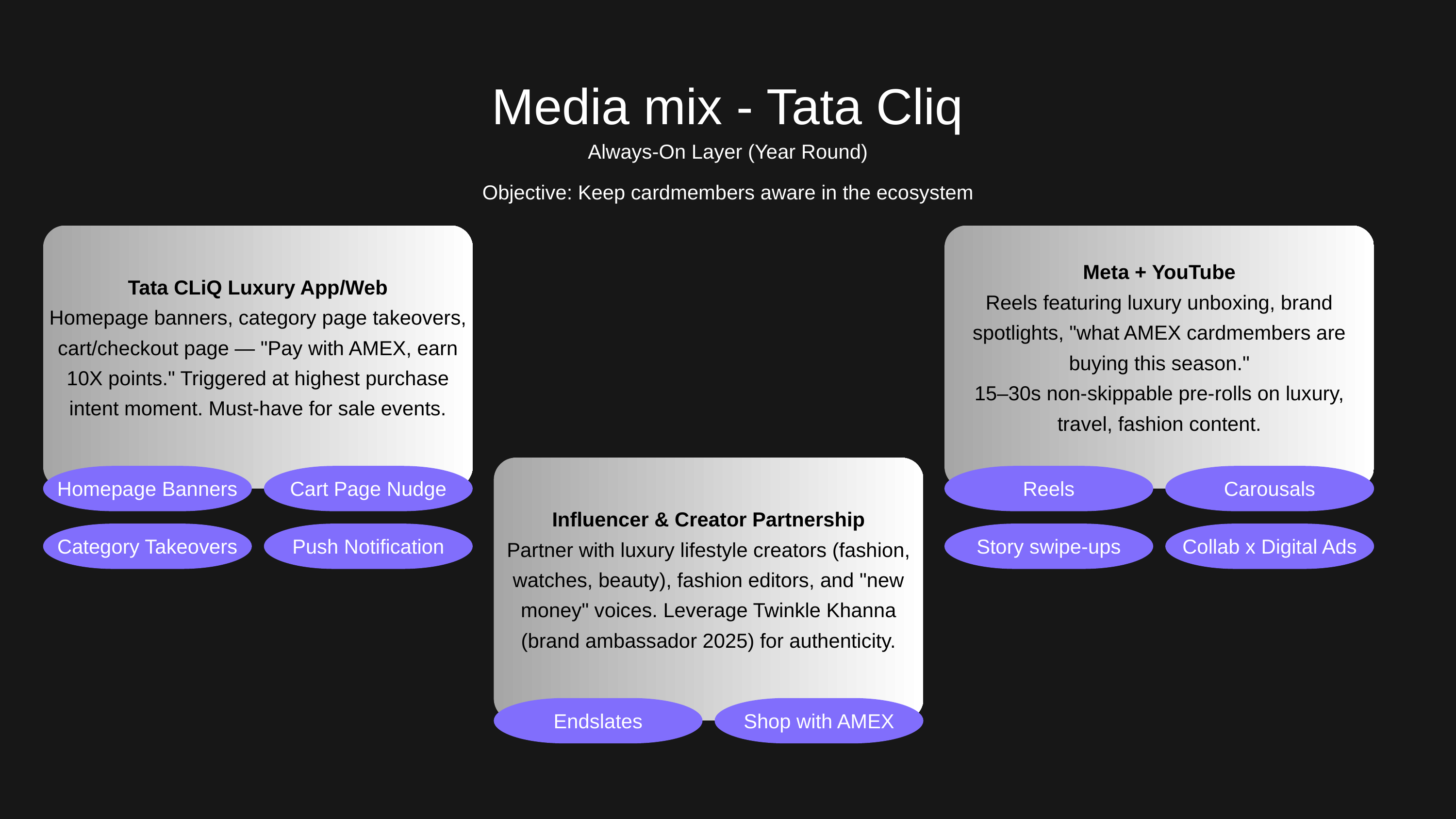

Media mix - Tata Cliq
Always-On Layer (Year Round)

Objective: Keep cardmembers aware in the ecosystem

Tata CLiQ Luxury App/Web
Homepage banners, category page takeovers, cart/checkout page — "Pay with AMEX, earn 10X points." Triggered at highest purchase intent moment. Must-have for sale events.

Meta + YouTube
Reels featuring luxury unboxing, brand spotlights, "what AMEX cardmembers are buying this season."
15–30s non-skippable pre-rolls on luxury, travel, fashion content.

Influencer & Creator Partnership
Partner with luxury lifestyle creators (fashion, watches, beauty), fashion editors, and "new money" voices. Leverage Twinkle Khanna (brand ambassador 2025) for authenticity.

Homepage Banners

Cart Page Nudge

Reels

Carousals

Category Takeovers

Push Notification

Story swipe-ups

Collab x Digital Ads

Endslates

Shop with AMEX